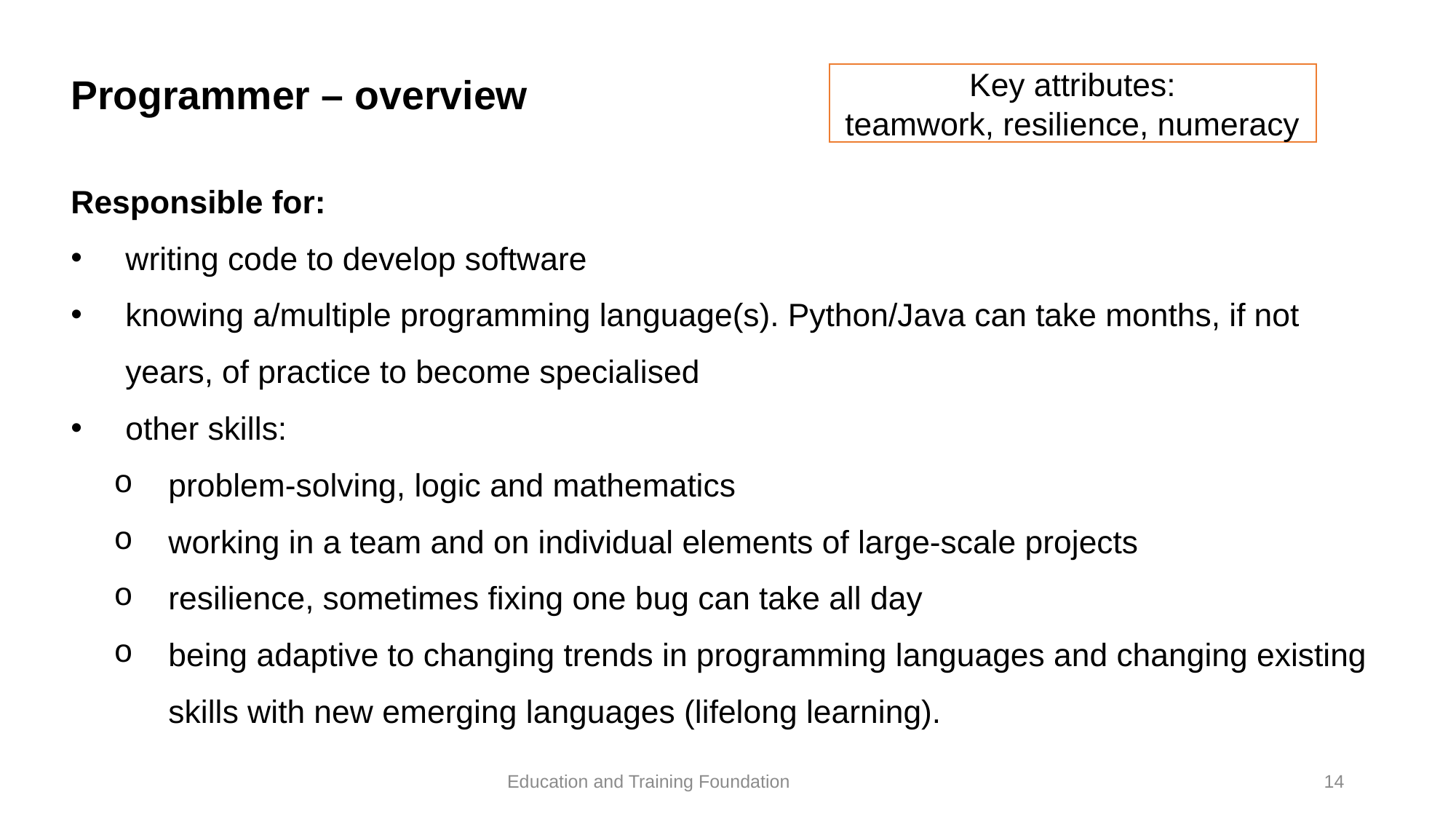

Key attributes:
teamwork, resilience, numeracy
# Programmer – overview
Responsible for:
writing code to develop software
knowing a/multiple programming language(s). Python/Java can take months, if not years, of practice to become specialised
other skills:
problem-solving, logic and mathematics
working in a team and on individual elements of large-scale projects
resilience, sometimes fixing one bug can take all day
being adaptive to changing trends in programming languages and changing existing skills with new emerging languages (lifelong learning).

14
Education and Training Foundation